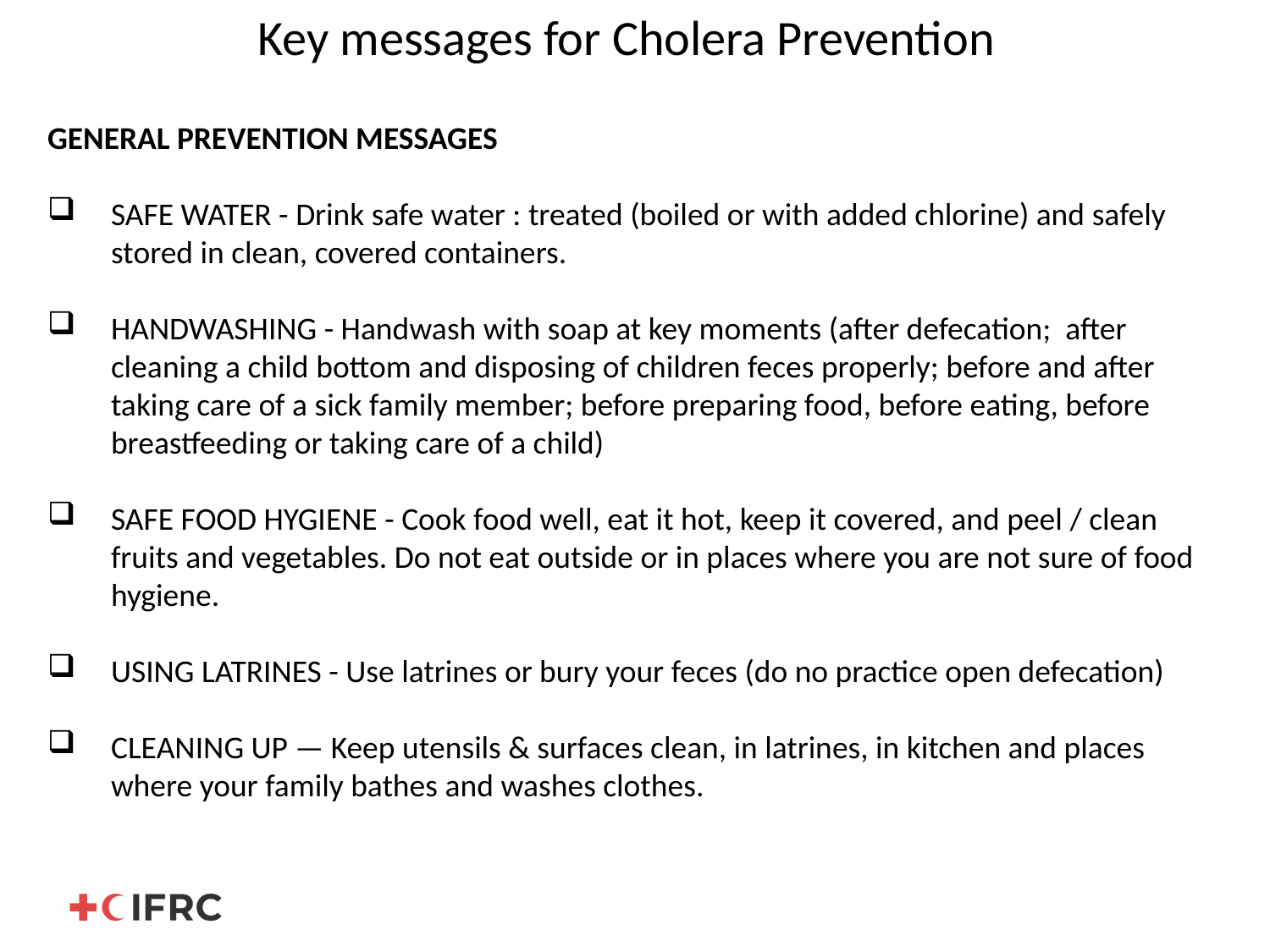

# Key messages for Cholera Prevention
GENERAL PREVENTION MESSAGES

SAFE WATER - Drink safe water : treated (boiled or with added chlorine) and safely stored in clean, covered containers.

HANDWASHING - Handwash with soap at key moments (after defecation;  after cleaning a child bottom and disposing of children feces properly; before and after taking care of a sick family member; before preparing food, before eating, before breastfeeding or taking care of a child)

SAFE FOOD HYGIENE - Cook food well, eat it hot, keep it covered, and peel / clean fruits and vegetables. Do not eat outside or in places where you are not sure of food hygiene.

USING LATRINES - Use latrines or bury your feces (do no practice open defecation)

CLEANING UP — Keep utensils & surfaces clean, in latrines, in kitchen and places where your family bathes and washes clothes.